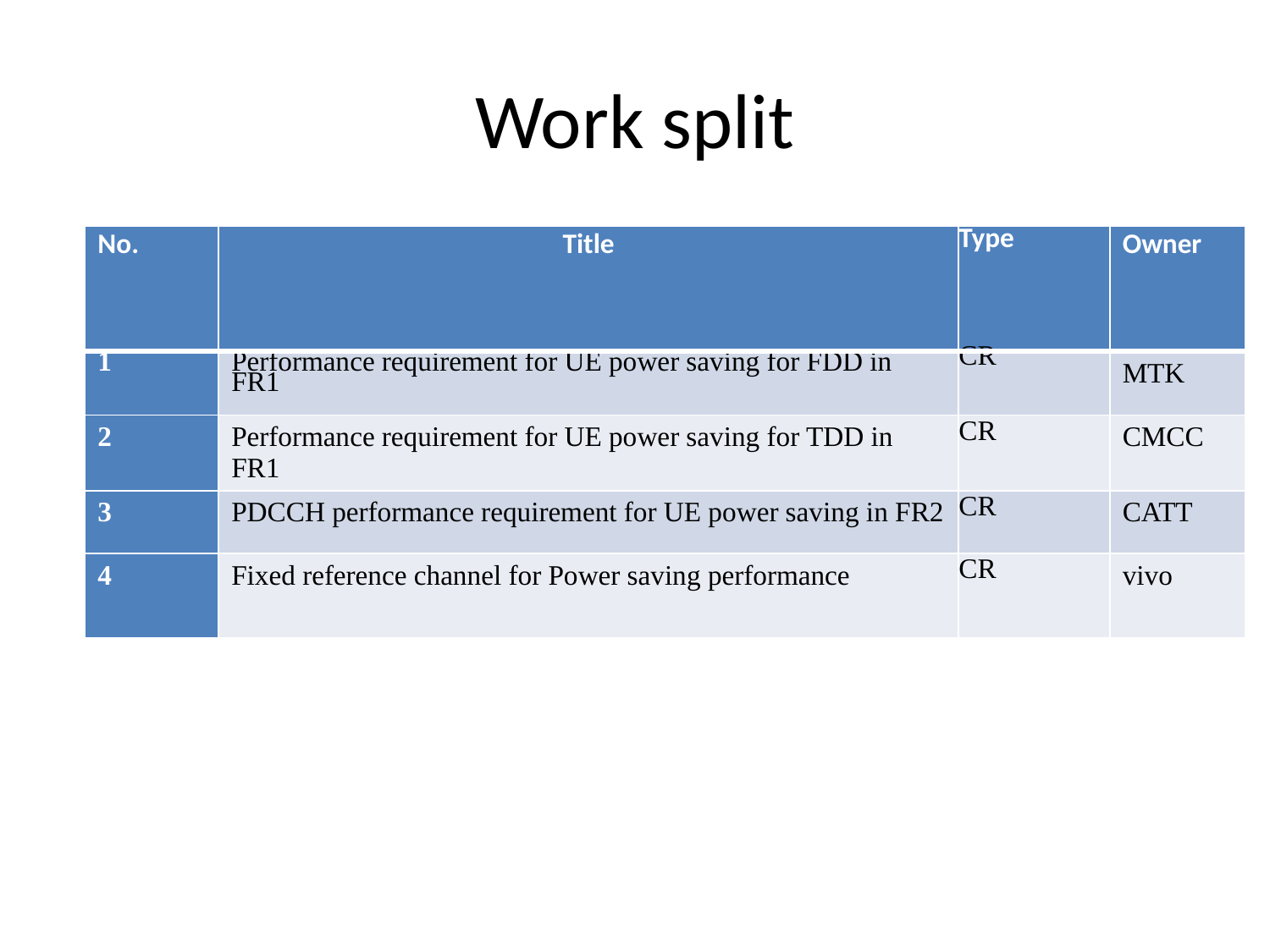

# Work split
| No. | Title | Type | Owner |
| --- | --- | --- | --- |
| 1 | Performance requirement for UE power saving for FDD in FR1 | CR | MTK |
| 2 | Performance requirement for UE power saving for TDD in FR1 | CR | CMCC |
| 3 | PDCCH performance requirement for UE power saving in FR2 | CR | CATT |
| 4 | Fixed reference channel for Power saving performance | CR | vivo |